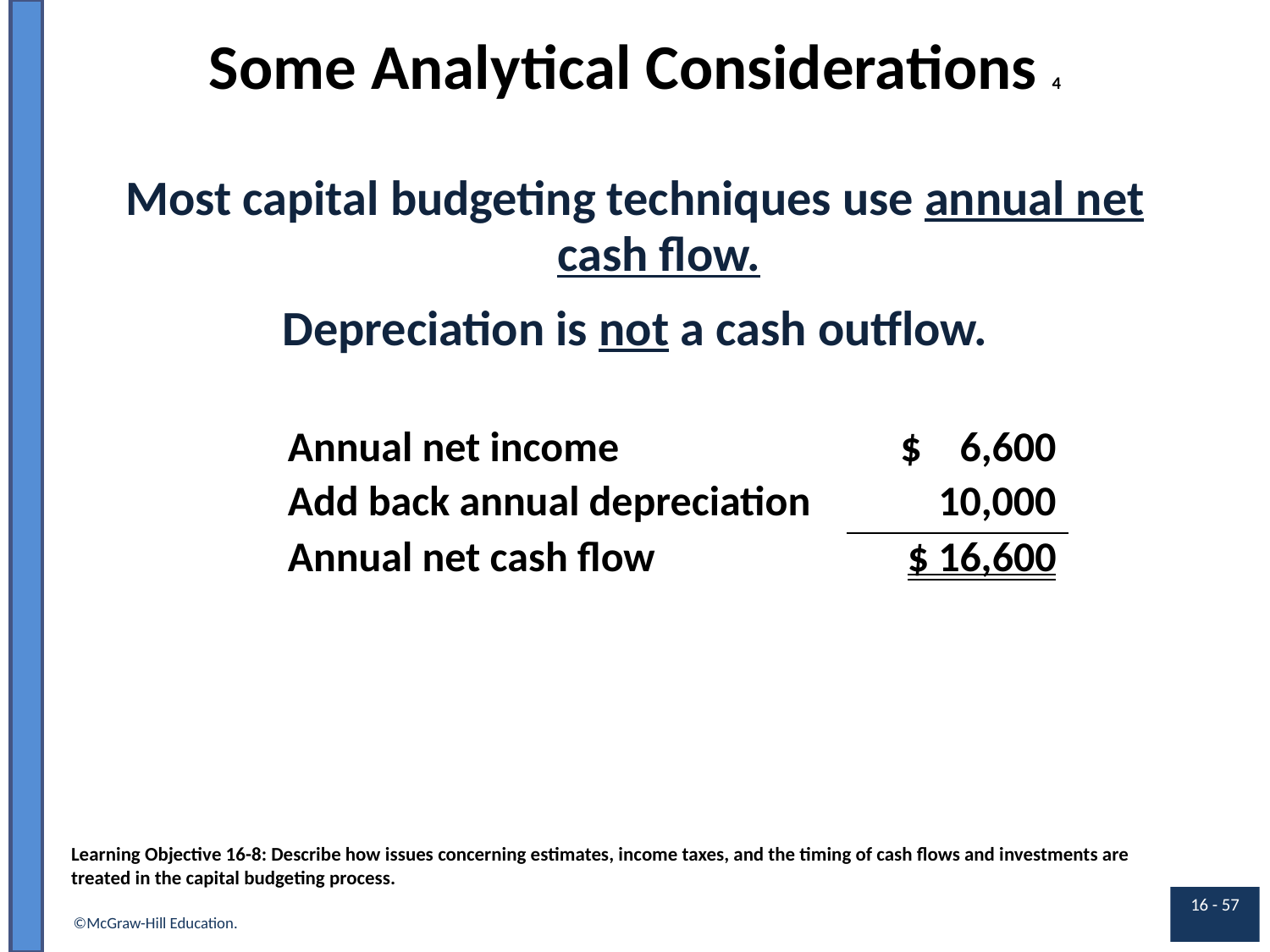

# Some Analytical Considerations 4
Most capital budgeting techniques use annual net cash flow.
Depreciation is not a cash outflow.
| Annual net income | $ 6,600 |
| --- | --- |
| Add back annual depreciation | 10,000 |
| Annual net cash flow | $ 16,600 |
Learning Objective 16-8: Describe how issues concerning estimates, income taxes, and the timing of cash flows and investments are treated in the capital budgeting process.